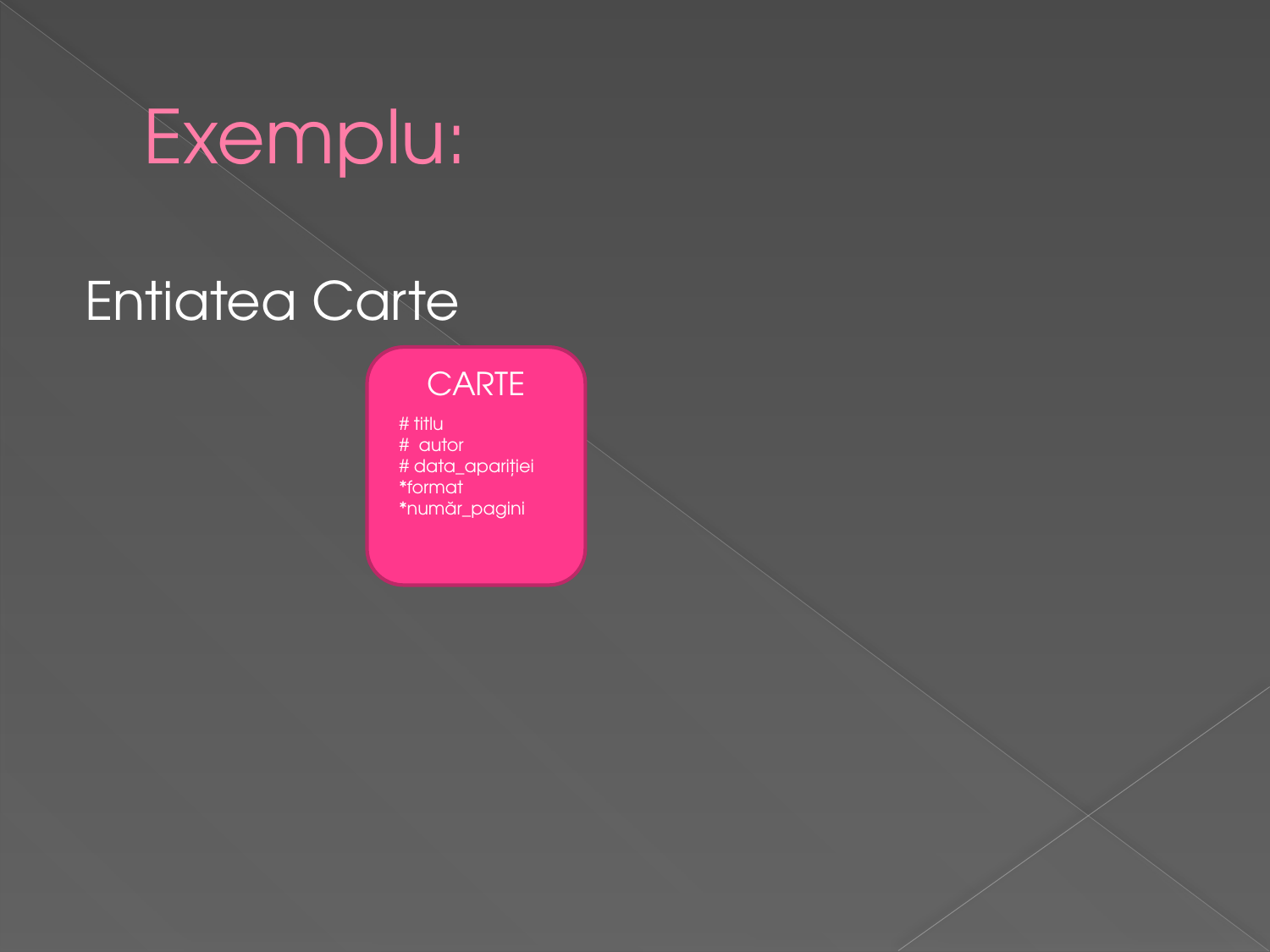

# Exemplu:
Entiatea Carte

CARTE
# titlu
#  autor
# data_apariţiei
*format
*număr_pagini